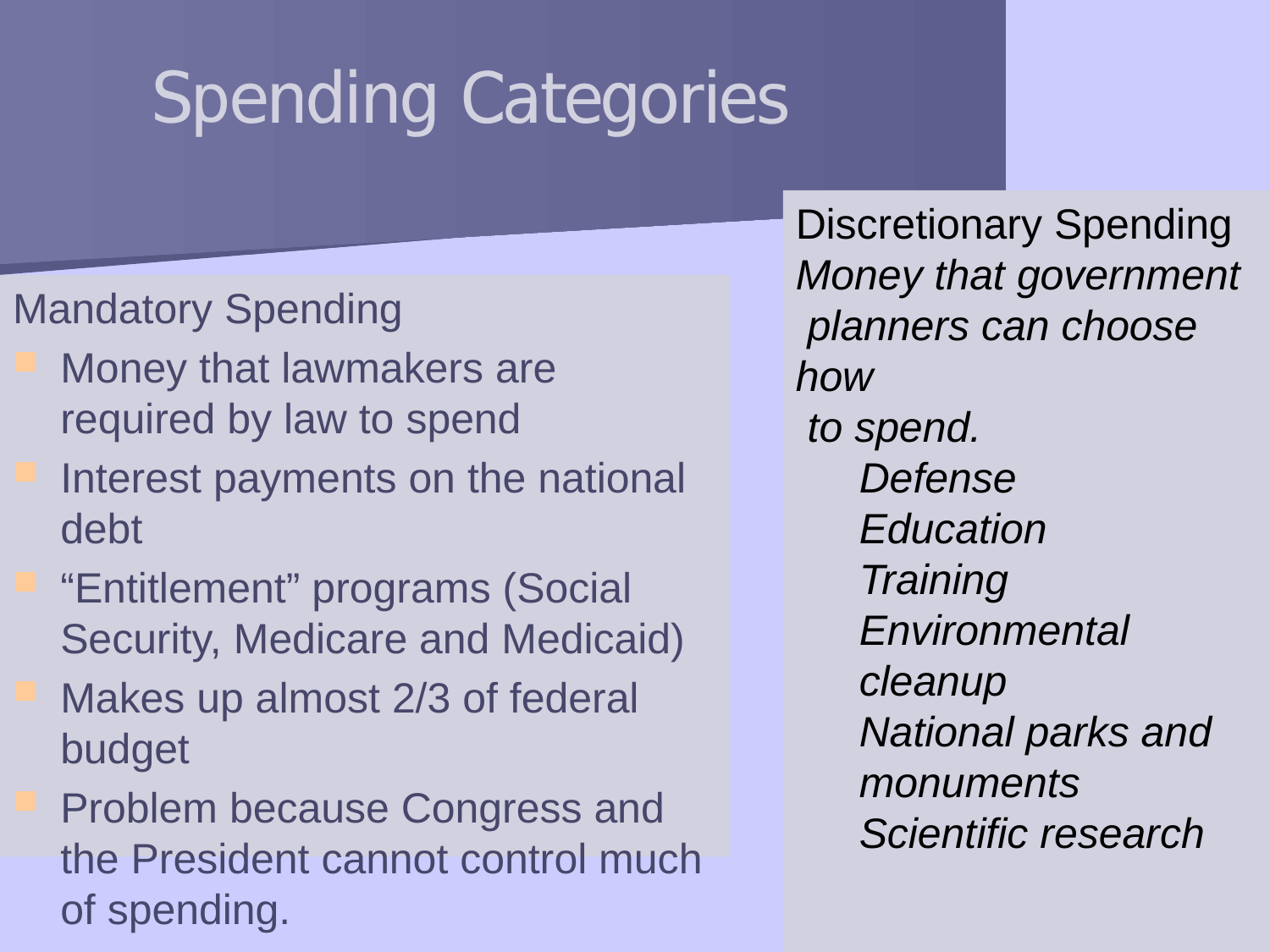

# Spending Categories
Discretionary Spending
Money that government
 planners can choose how
 to spend.
Defense
Education
Training
Environmental cleanup
National parks and monuments
Scientific research

Mandatory Spending
Money that lawmakers are required by law to spend
Interest payments on the national debt
“Entitlement” programs (Social Security, Medicare and Medicaid)
Makes up almost 2/3 of federal budget
Problem because Congress and the President cannot control much of spending.